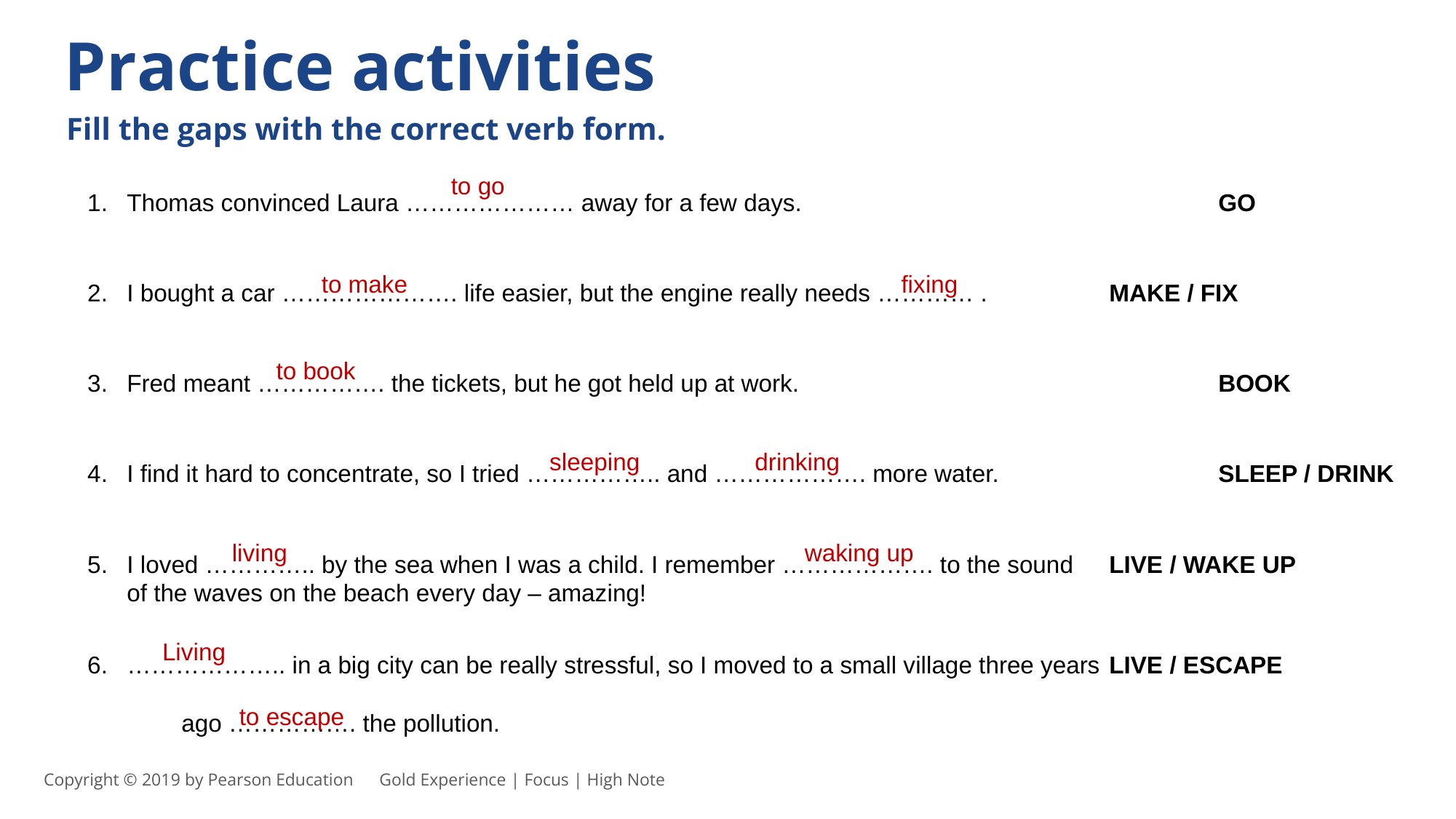

Practice activities
Fill the gaps with the correct verb form.

Thomas convinced Laura ………………… away for a few days.				GO

to go

I bought a car …………………. life easier, but the engine really needs ………… .		MAKE / FIX

to make
fixing

Fred meant ……………. the tickets, but he got held up at work.				BOOK

to book

I find it hard to concentrate, so I tried …………….. and ………………. more water.		SLEEP / DRINK

sleeping
drinking

I loved ………….. by the sea when I was a child. I remember ………………. to the sound	LIVE / WAKE UP
of the waves on the beach every day – amazing!

living
waking up

……………….. in a big city can be really stressful, so I moved to a small village three years	LIVE / ESCAPE

	ago ……………. the pollution.

Living
to escape
Copyright © 2019 by Pearson Education      Gold Experience | Focus | High Note